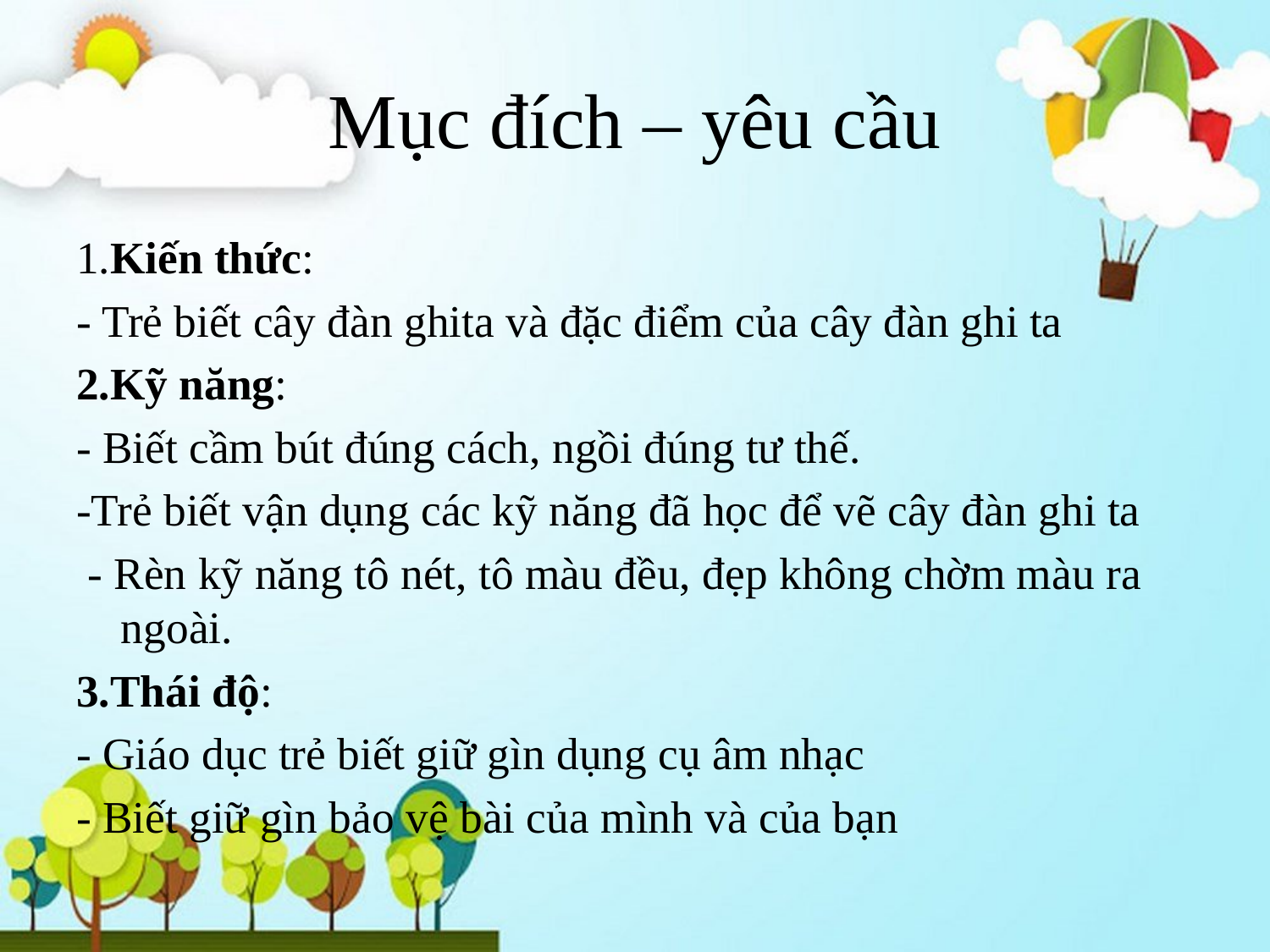

# Mục đích – yêu cầu
1.Kiến thức:
- Trẻ biết cây đàn ghita và đặc điểm của cây đàn ghi ta
2.Kỹ năng:
- Biết cầm bút đúng cách, ngồi đúng tư thế.
-Trẻ biết vận dụng các kỹ năng đã học để vẽ cây đàn ghi ta
 - Rèn kỹ năng tô nét, tô màu đều, đẹp không chờm màu ra ngoài.
3.Thái độ:
- Giáo dục trẻ biết giữ gìn dụng cụ âm nhạc
- Biết giữ gìn bảo vệ bài của mình và của bạn